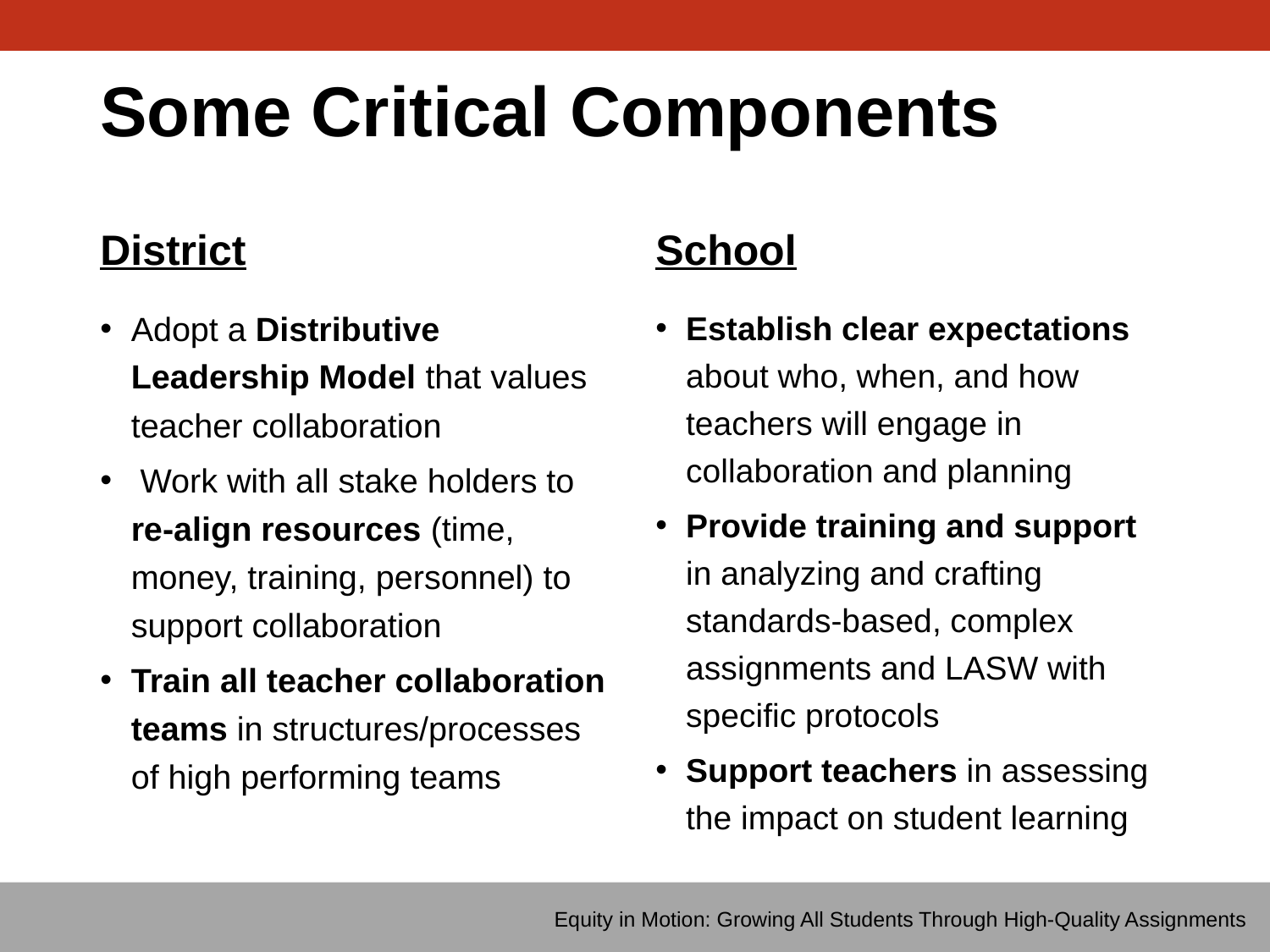

# Some Critical Components
District
School
Adopt a Distributive Leadership Model that values teacher collaboration
 Work with all stake holders to re-align resources (time, money, training, personnel) to support collaboration
Train all teacher collaboration teams in structures/processes of high performing teams

Establish clear expectations about who, when, and how teachers will engage in collaboration and planning
Provide training and support in analyzing and crafting standards-based, complex assignments and LASW with specific protocols
Support teachers in assessing the impact on student learning